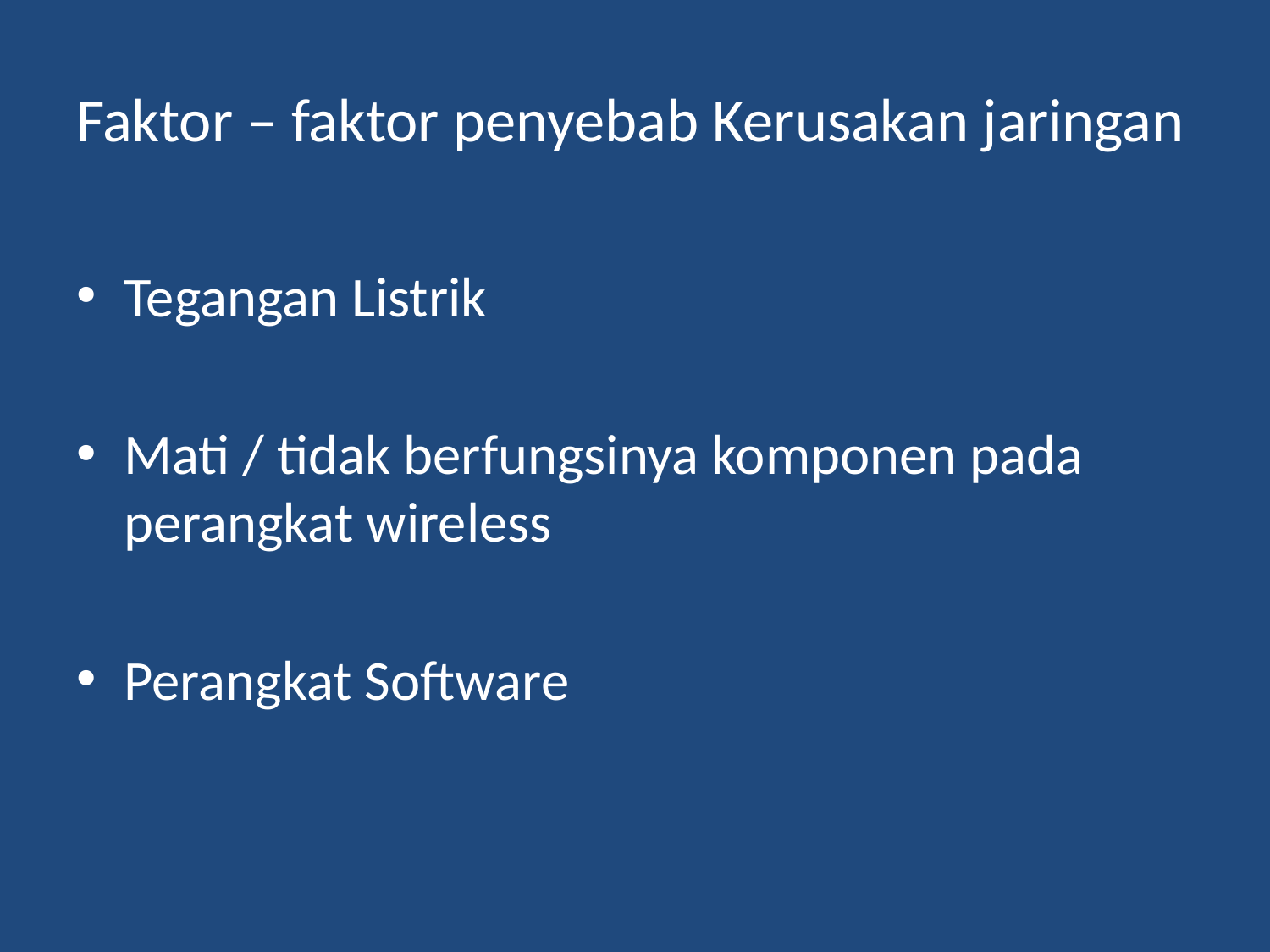

# Faktor – faktor penyebab Kerusakan jaringan
Tegangan Listrik

Mati / tidak berfungsinya komponen pada perangkat wireless

Perangkat Software